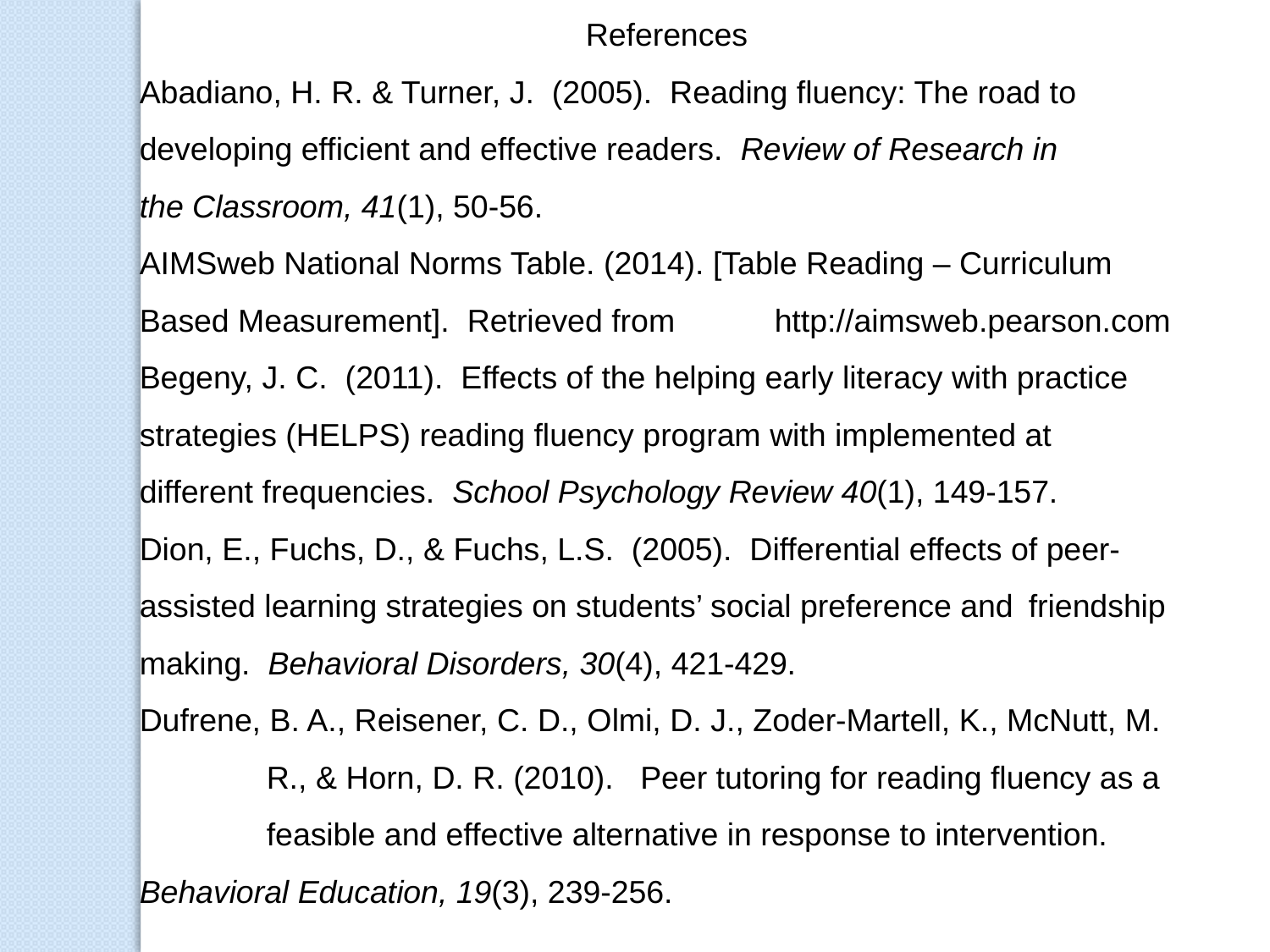

References
Abadiano, H. R. & Turner, J.  (2005).  Reading fluency: The road to 	developing efficient and effective readers.  Review of Research in 	the Classroom, 41(1), 50-56.
AIMSweb National Norms Table. (2014). [Table Reading – Curriculum 	Based Measurement].  Retrieved from 	http://aimsweb.pearson.com
Begeny, J. C.  (2011).  Effects of the helping early literacy with practice 	strategies (HELPS) reading fluency program with implemented at 	different frequencies.  School Psychology Review 40(1), 149-157.
Dion, E., Fuchs, D., & Fuchs, L.S.  (2005).  Differential effects of peer-	assisted learning strategies on students’ social preference and 	friendship making.  Behavioral Disorders, 30(4), 421-429.
Dufrene, B. A., Reisener, C. D., Olmi, D. J., Zoder-Martell, K., McNutt, M. 	R., & Horn, D. R. (2010).   Peer tutoring for reading fluency as a 	feasible and effective alternative in response to intervention.  	Behavioral Education, 19(3), 239-256.